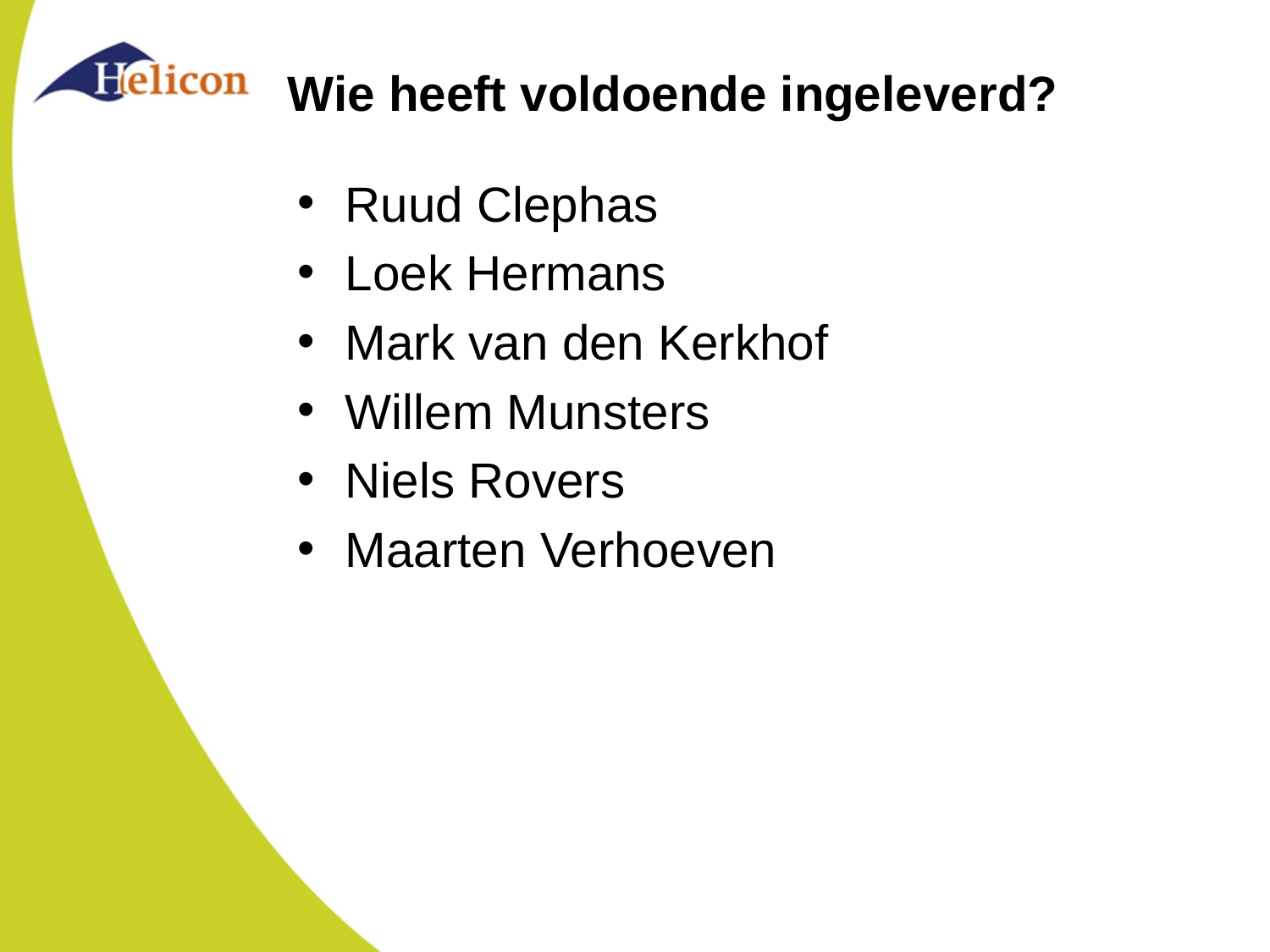

# Wie heeft voldoende ingeleverd?
Ruud Clephas
Loek Hermans
Mark van den Kerkhof
Willem Munsters
Niels Rovers
Maarten Verhoeven